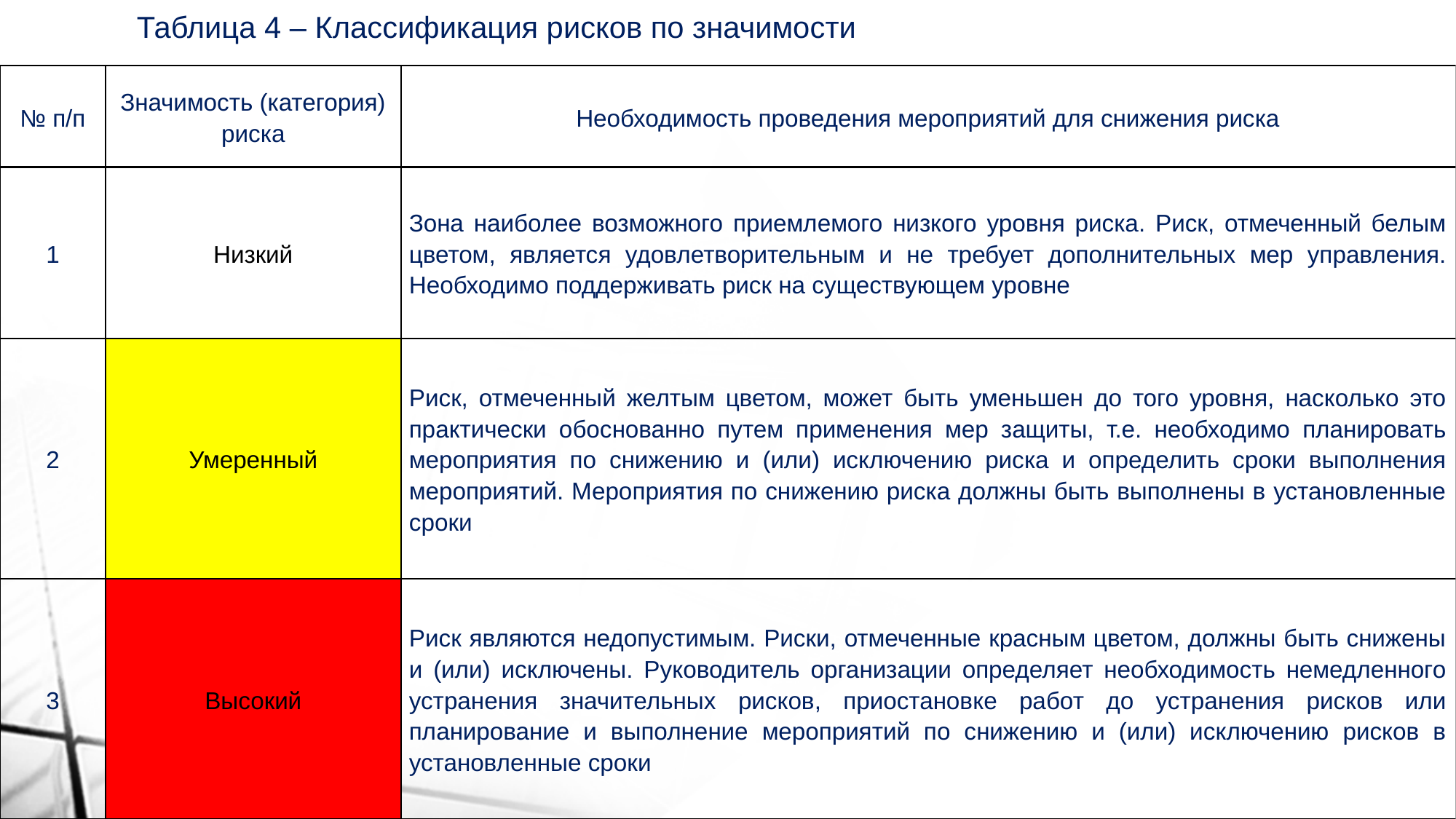

Таблица 4 – Классификация рисков по значимости
| № п/п | Значимость (категория) риска | Необходимость проведения мероприятий для снижения риска |
| --- | --- | --- |
| 1 | Низкий | Зона наиболее возможного приемлемого низкого уровня риска. Риск, отмеченный белым цветом, является удовлетворительным и не требует дополнительных мер управления. Необходимо поддерживать риск на существующем уровне |
| 2 | Умеренный | Риск, отмеченный желтым цветом, может быть уменьшен до того уровня, насколько это практически обоснованно путем применения мер защиты, т.е. необходимо планировать мероприятия по снижению и (или) исключению риска и определить сроки выполнения мероприятий. Мероприятия по снижению риска должны быть выполнены в установленные сроки |
| 3 | Высокий | Риск являются недопустимым. Риски, отмеченные красным цветом, должны быть снижены и (или) исключены. Руководитель организации определяет необходимость немедленного устранения значительных рисков, приостановке работ до устранения рисков или планирование и выполнение мероприятий по снижению и (или) исключению рисков в установленные сроки |